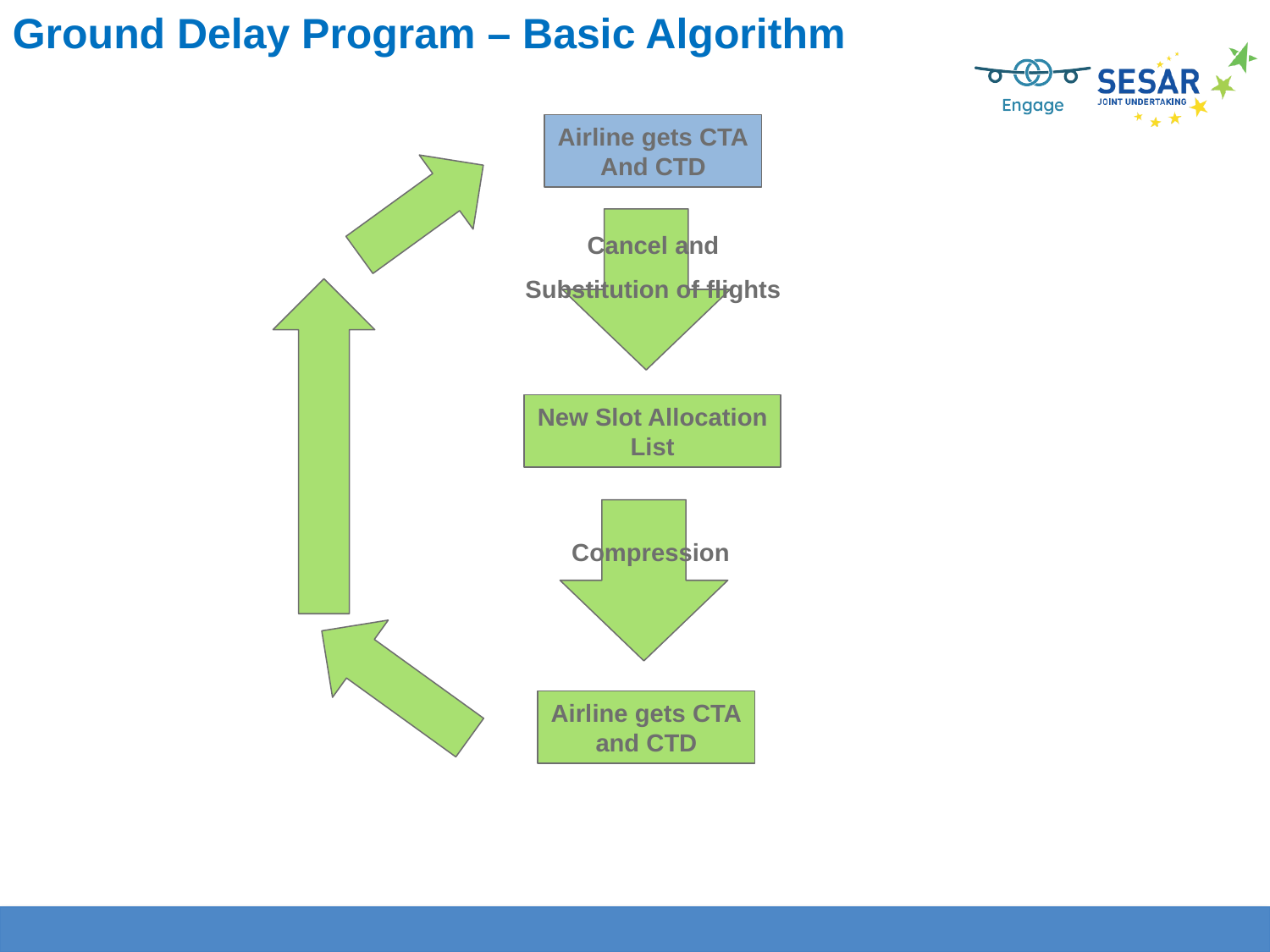

Ground Delay Program – Basic Algorithm

Airline gets CTA
And CTD

Cancel and
Substitution of flights

New Slot Allocation
List

Compression

Airline gets CTA
and CTD